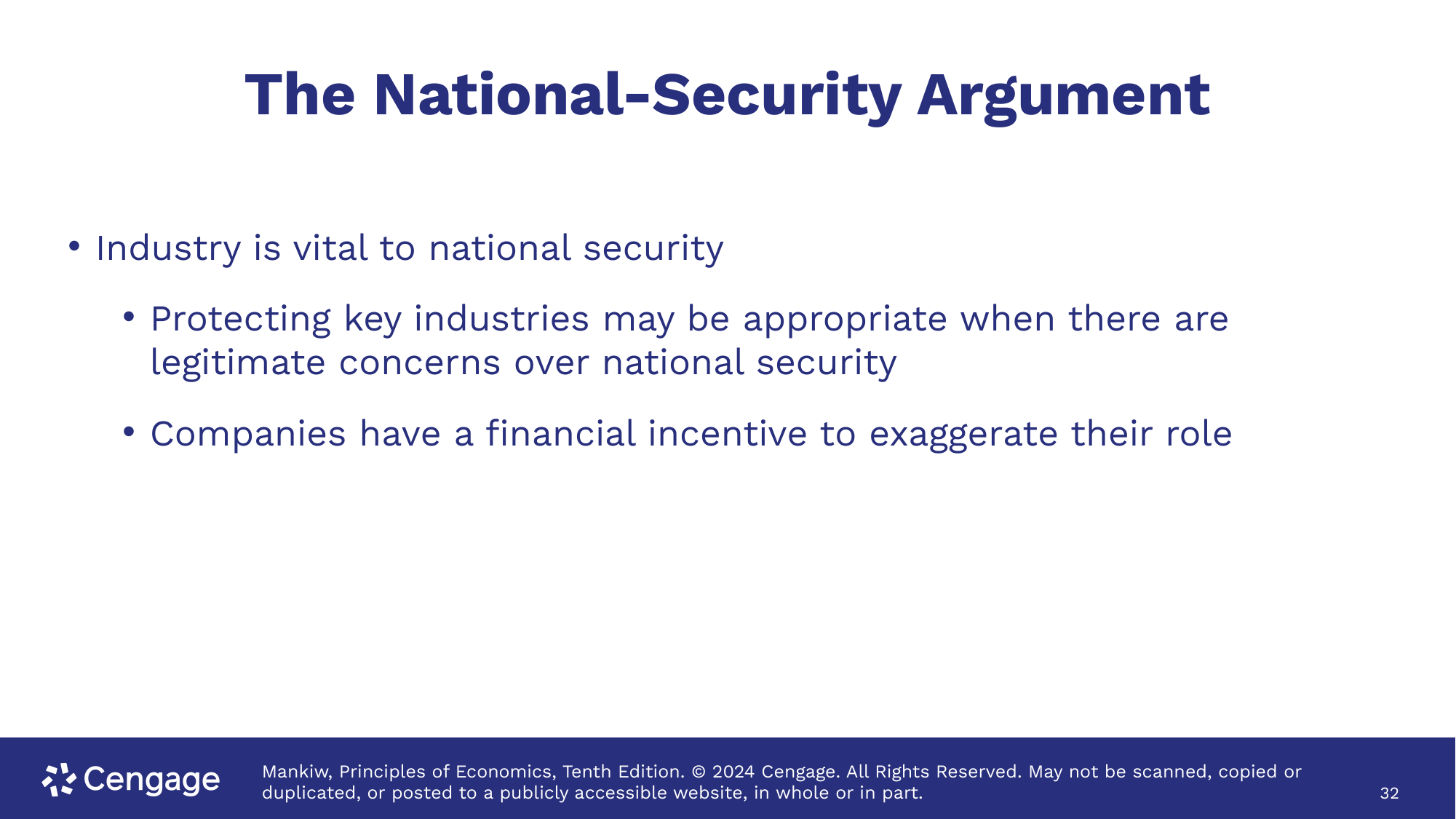

# The National-Security Argument
Industry is vital to national security
Protecting key industries may be appropriate when there are legitimate concerns over national security
Companies have a financial incentive to exaggerate their role